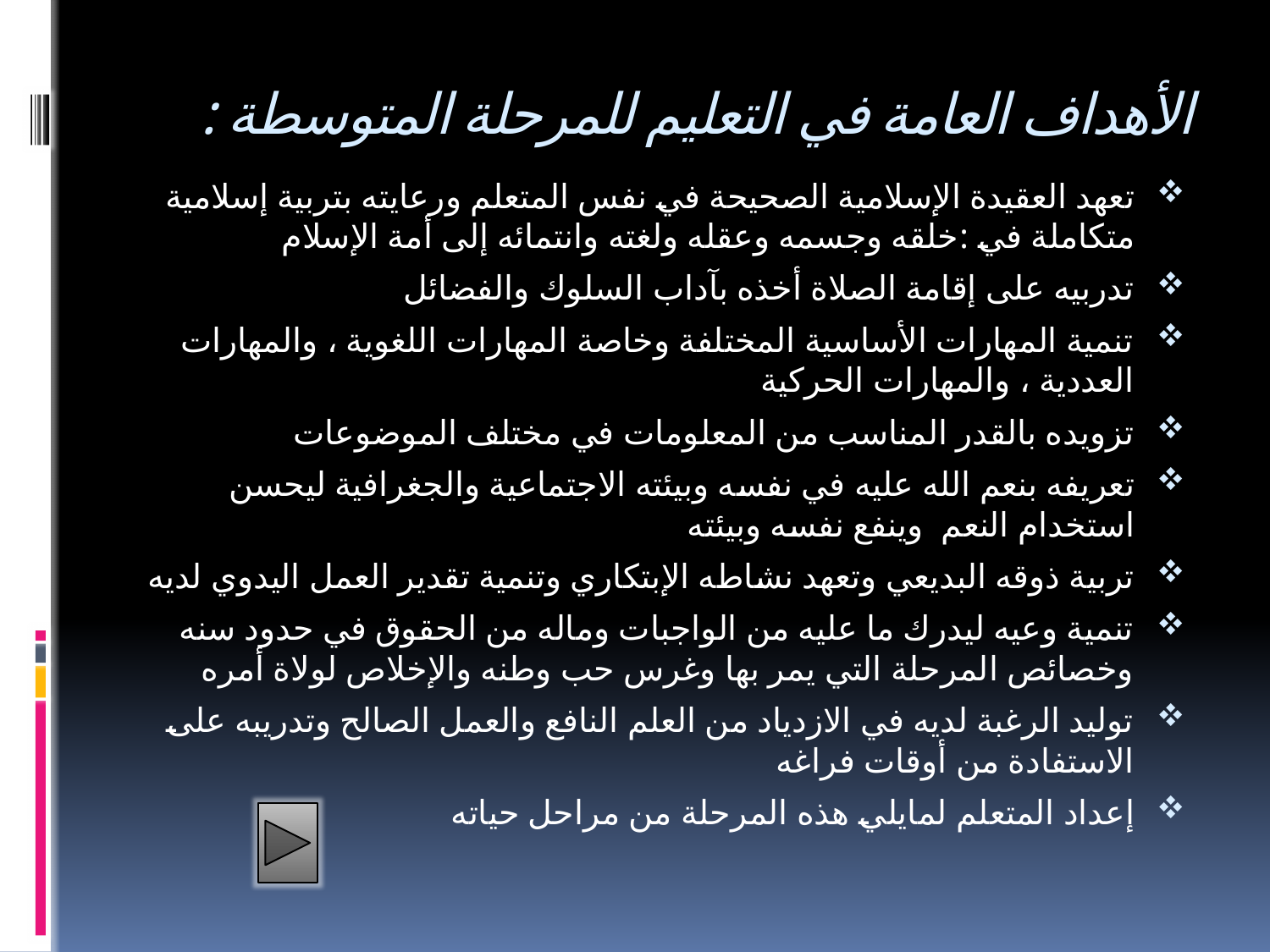

# الأهداف العامة في التعليم للمرحلة المتوسطة :
تعهد العقيدة الإسلامية الصحيحة في نفس المتعلم ورعايته بتربية إسلامية متكاملة في :خلقه وجسمه وعقله ولغته وانتمائه إلى أمة الإسلام
تدربيه على إقامة الصلاة أخذه بآداب السلوك والفضائل
تنمية المهارات الأساسية المختلفة وخاصة المهارات اللغوية ، والمهارات العددية ، والمهارات الحركية
تزويده بالقدر المناسب من المعلومات في مختلف الموضوعات
تعريفه بنعم الله عليه في نفسه وبيئته الاجتماعية والجغرافية ليحسن استخدام النعم  وينفع نفسه وبيئته
تربية ذوقه البديعي وتعهد نشاطه الإبتكاري وتنمية تقدير العمل اليدوي لديه
تنمية وعيه ليدرك ما عليه من الواجبات وماله من الحقوق في حدود سنه وخصائص المرحلة التي يمر بها وغرس حب وطنه والإخلاص لولاة أمره
توليد الرغبة لديه في الازدياد من العلم النافع والعمل الصالح وتدريبه على الاستفادة من أوقات فراغه
إعداد المتعلم لمايلي هذه المرحلة من مراحل حياته